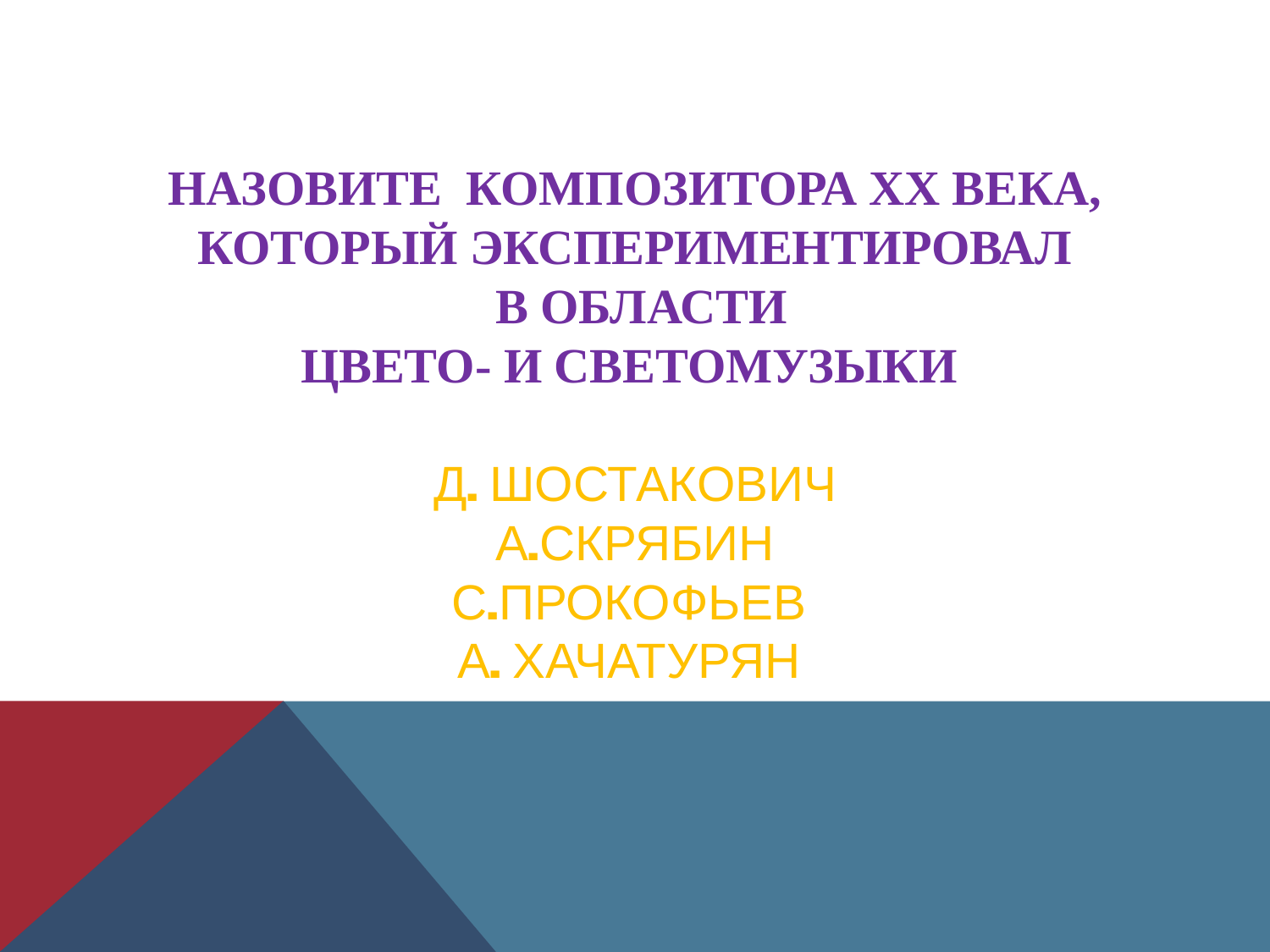

# Назовите  композитора XX века, который экспериментировал в области цвето- и светомузыки Д. Шостакович А.Скрябин С.Прокофьев А. Хачатурян